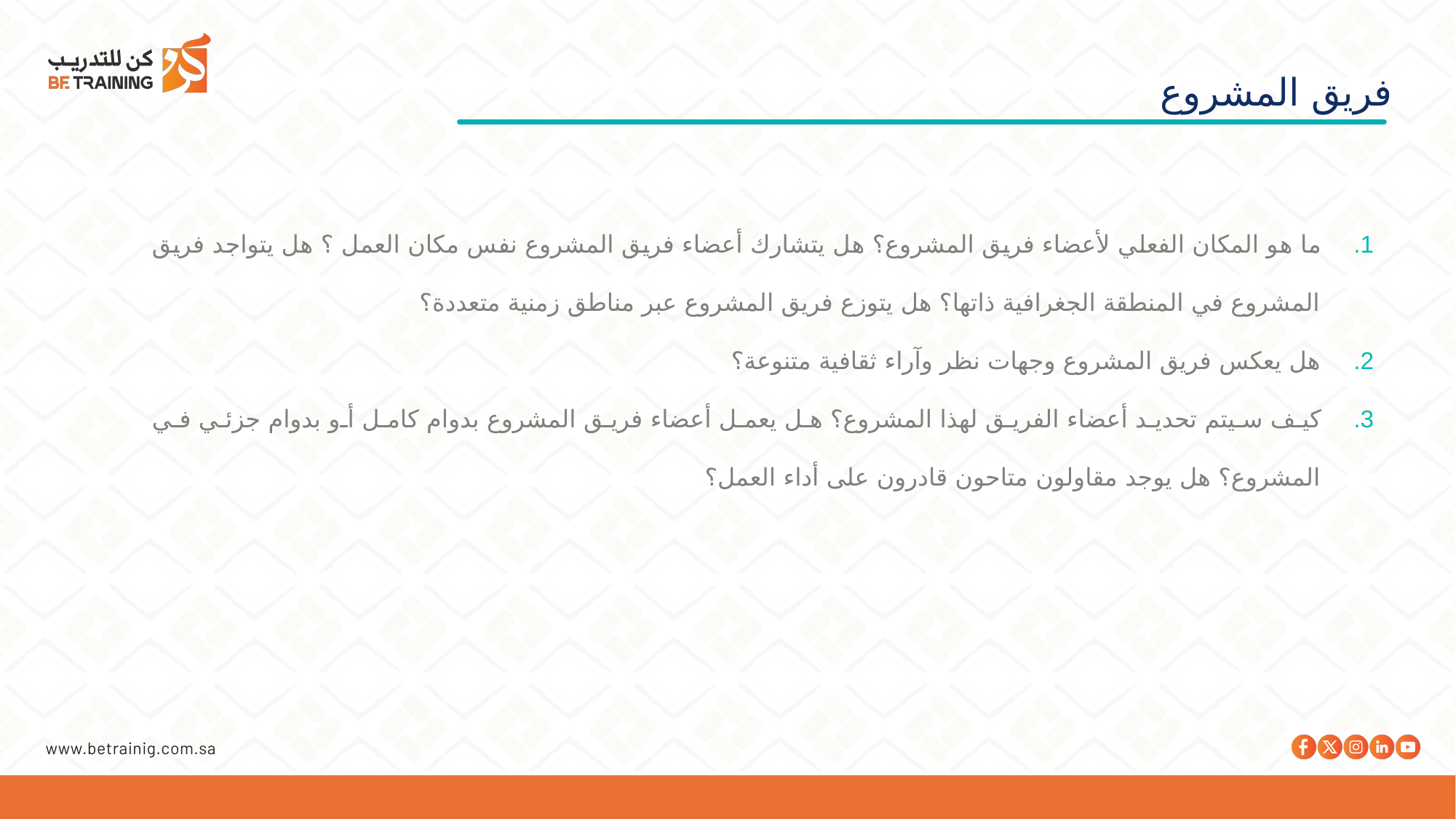

فريق المشروع
ما هو المكان الفعلي لأعضاء فريق المشروع؟ هل يتشارك أعضاء فريق المشروع نفس مكان العمل ؟ هل يتواجد فريق المشروع في المنطقة الجغرافية ذاتها؟ هل يتوزع فريق المشروع عبر مناطق زمنية متعددة؟
هل يعكس فريق المشروع وجهات نظر وآراء ثقافية متنوعة؟
كيف سيتم تحديد أعضاء الفريق لهذا المشروع؟ هل يعمل أعضاء فريق المشروع بدوام كامل أو بدوام جزئي في المشروع؟ هل يوجد مقاولون متاحون قادرون على أداء العمل؟